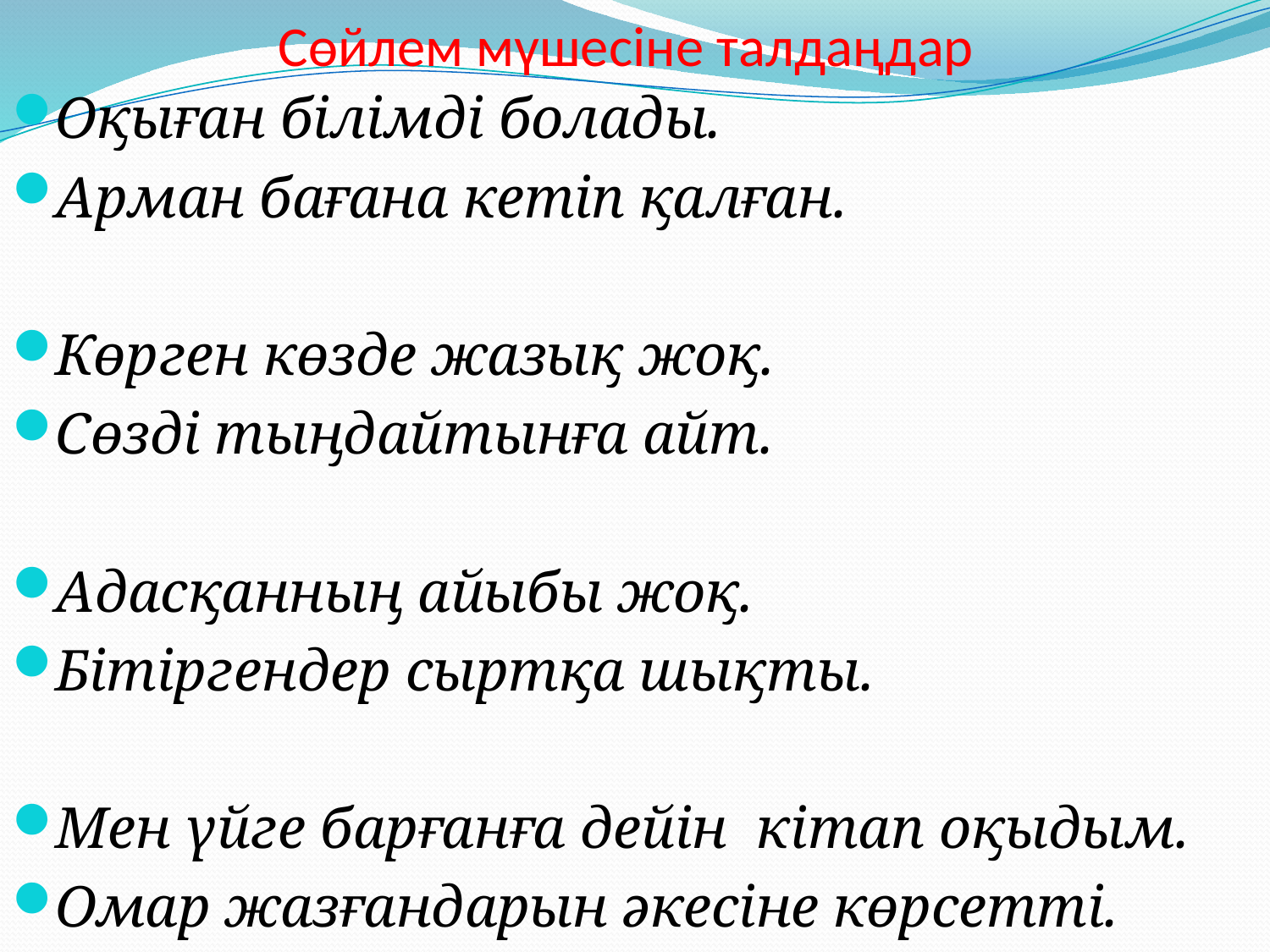

# Сөйлем мүшесіне талдаңдар
Оқыған білімді болады.
Арман бағана кетіп қалған.

Көрген көзде жазық жоқ.
Сөзді тыңдайтынға айт.

Адасқанның айыбы жоқ.
Бітіргендер сыртқа шықты.

Мен үйге барғанға дейін  кітап оқыдым.
Омар жазғандарын әкесіне көрсетті.